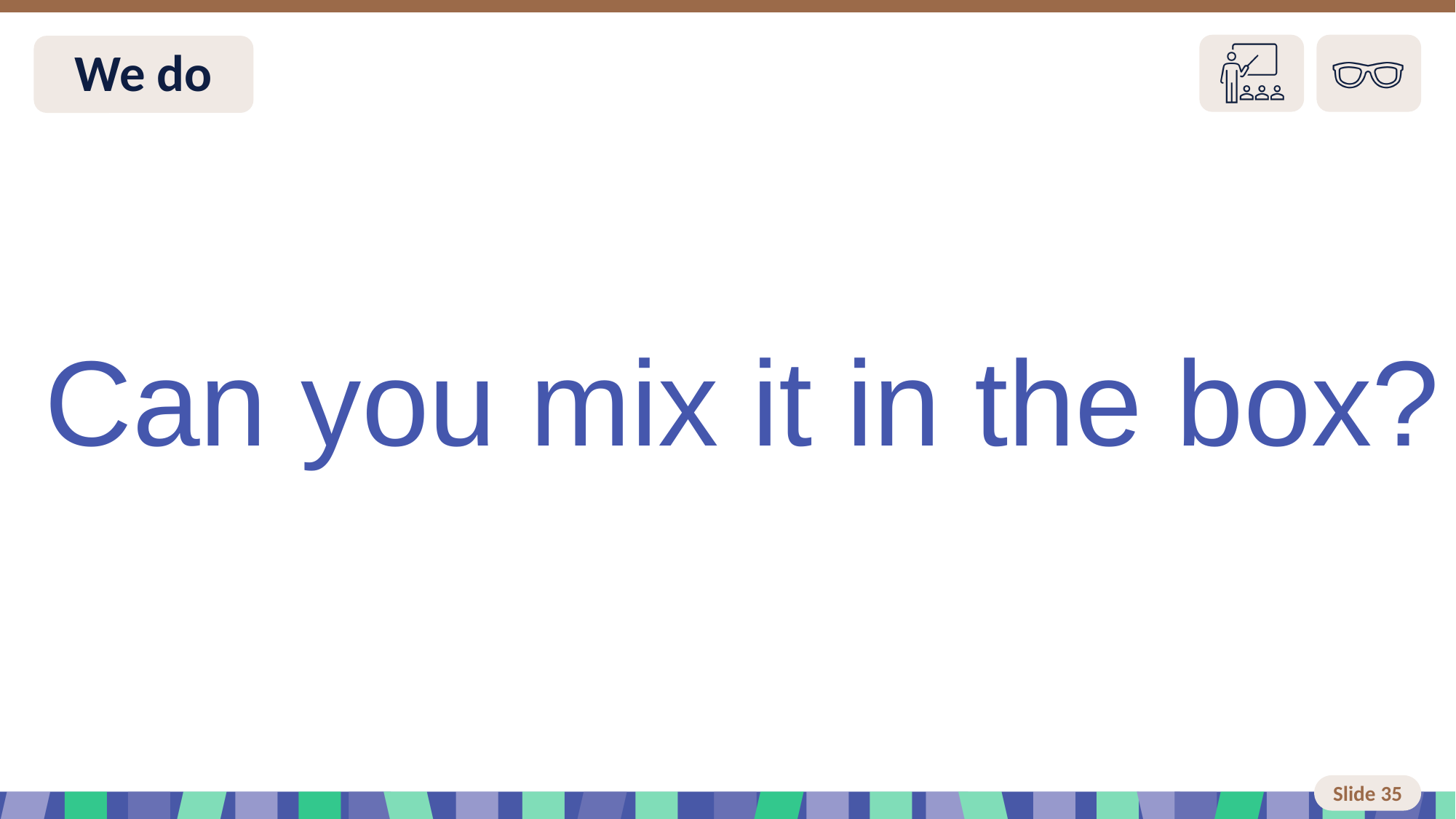

# Slide 35 We do
Can you mix it in the box?